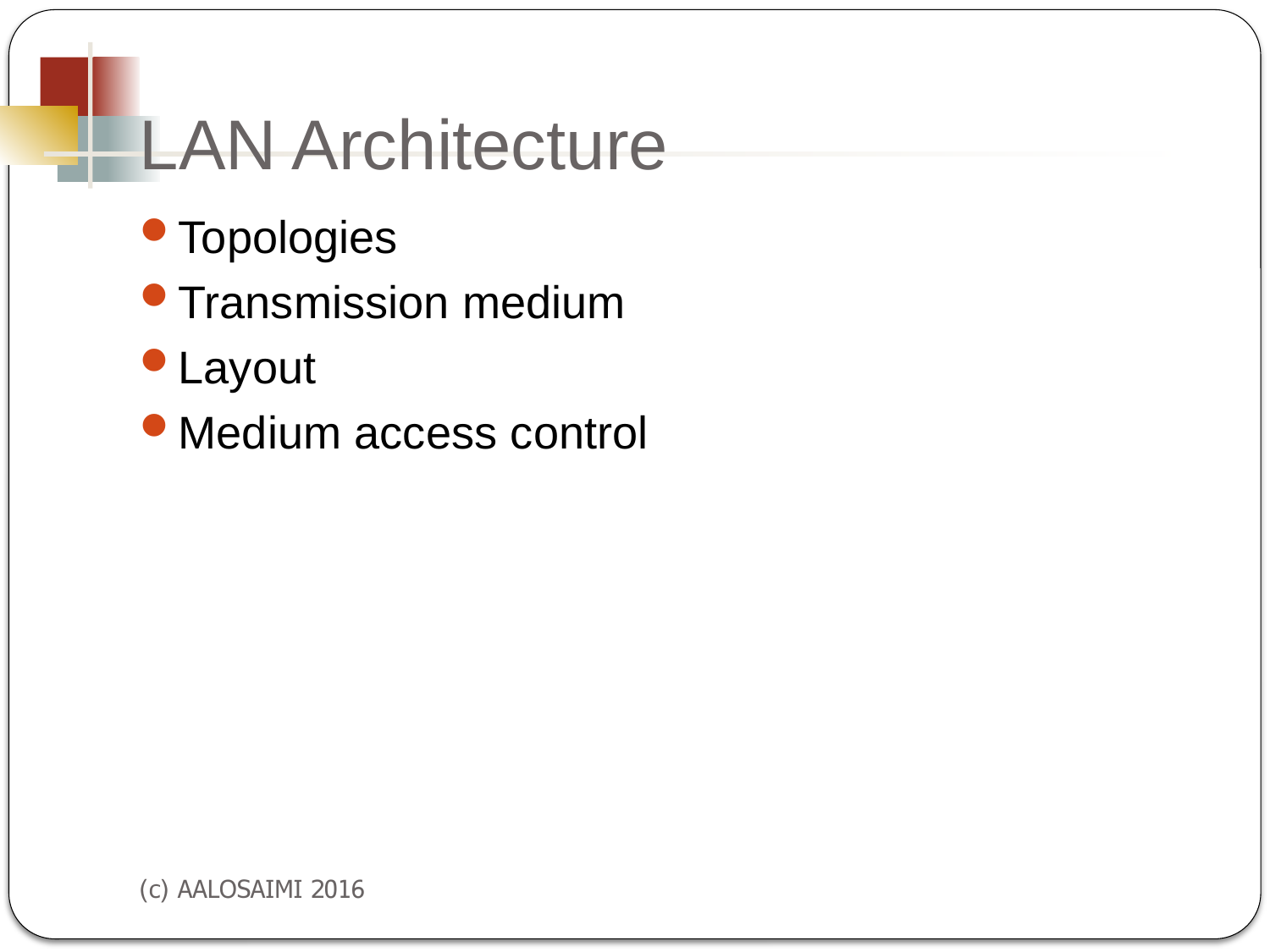

# LAN Architecture
Topologies
Transmission medium
Layout
Medium access control

(c) AALOSAIMI 2016